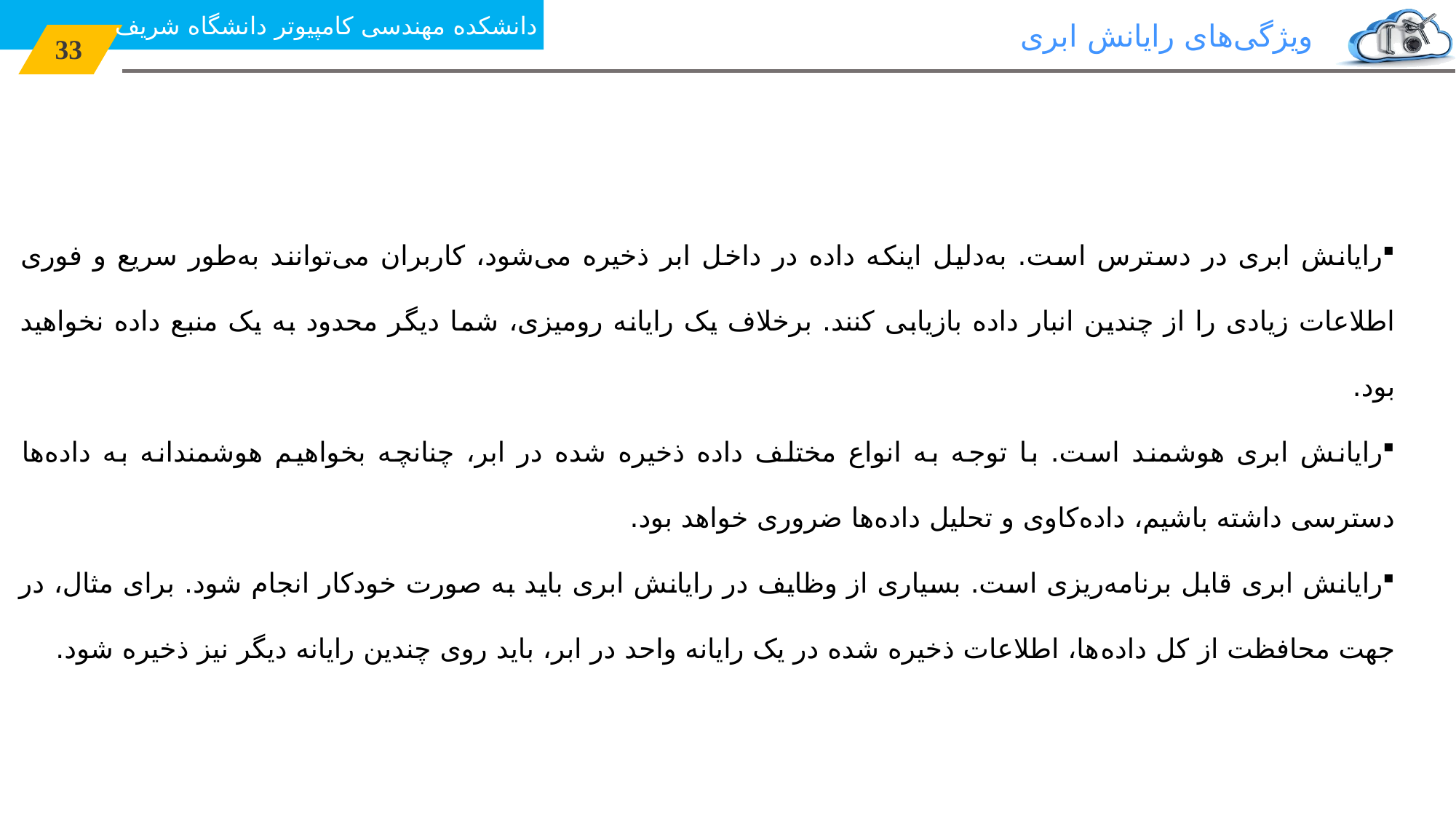

دانشکده مهندسی کامپیوتر دانشگاه شریف
ویژگی‌های رایانش ابری
33
رایانش ابری در دسترس است. به‌دلیل اینکه داده در داخل ابر ذخیره می‌شود، کاربران می‌توانند به‌طور سریع و فوری اطلاعات زیادی را از چندین انبار داده بازیابی کنند. برخلاف یک رایانه رومیزی، شما دیگر محدود به یک منبع داده نخواهید بود.
رایانش ابری هوشمند است. با توجه به انواع مختلف داده ذخیره شده در ابر، چنانچه بخواهیم هوشمندانه به داده‌ها دسترسی داشته باشیم، داده‌کاوی و تحلیل داده‌ها ضروری خواهد بود.
رایانش ابری قابل برنامه‌ریزی است. بسیاری از وظایف در رایانش ابری باید به صورت خودکار انجام شود. برای مثال، در جهت محافظت از کل داده‌ها، اطلاعات ذخیره شده در یک رایانه واحد در ابر، باید روی چندین رایانه دیگر نیز ذخیره شود.